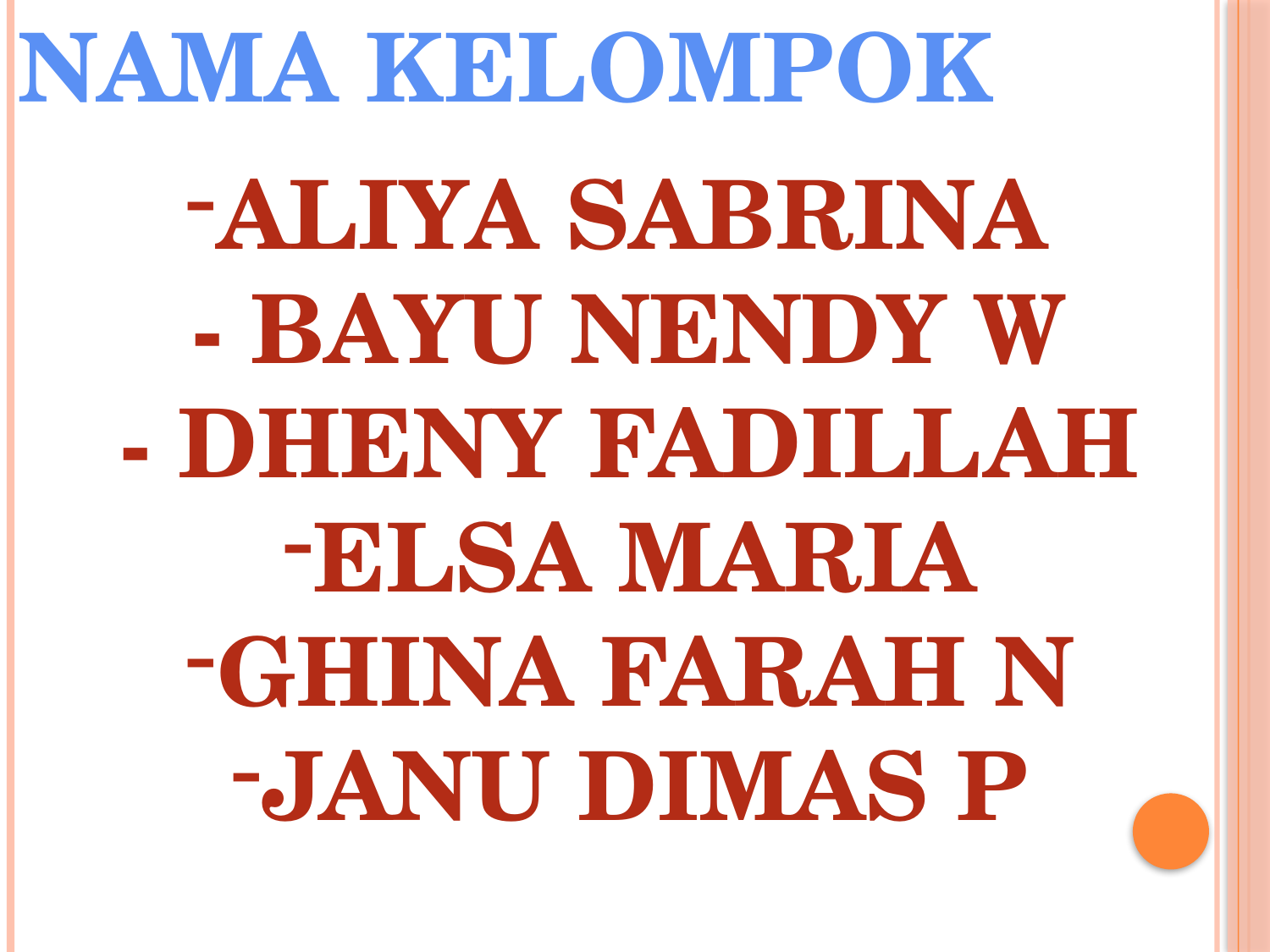

NAMA KELOMPOK
ALIYA SABRINA
- BAYU NENDY W
- DHENY FADILLAH
ELSA MARIA
GHINA FARAH N
JANU DIMAS P